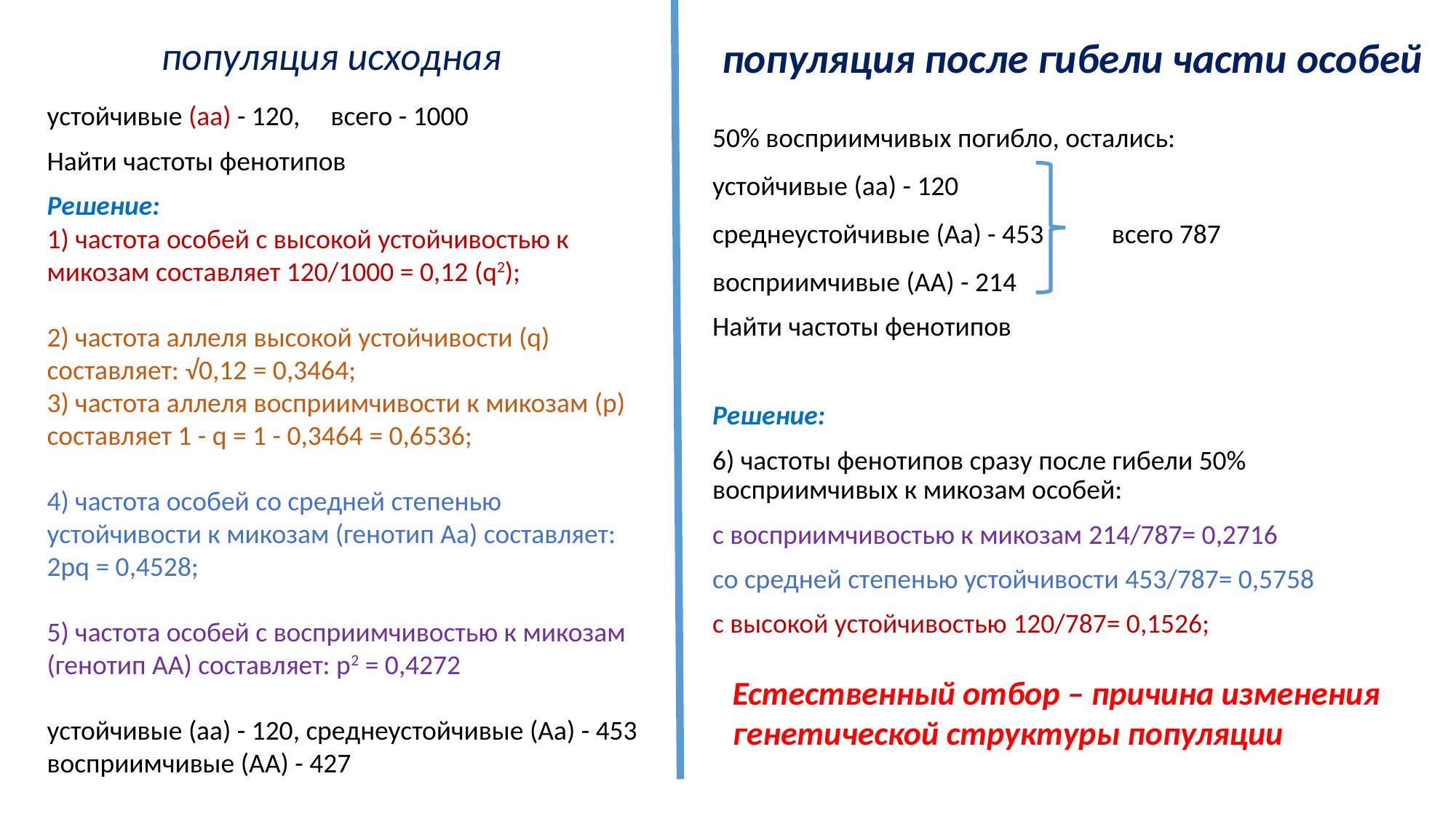

популяция после гибели части особей
# популяция исходная
устойчивые (аа) - 120,     всего - 1000
Найти частоты фенотипов
Решение:
1) частота особей с высокой устойчивостью к микозам составляет 120/1000 = 0,12 (q2);

2) частота аллеля высокой устойчивости (q) составляет: √0,12 = 0,3464;
3) частота аллеля восприимчивости к микозам (р) составляет 1 - q = 1 - 0,3464 = 0,6536;

4) частота особей со средней степенью устойчивости к микозам (генотип Аа) составляет: 2рq = 0,4528;

5) частота особей с восприимчивостью к микозам (генотип АА) составляет: р2 = 0,4272

устойчивые (аа) - 120, среднеустойчивые (Аа) - 453
восприимчивые (АА) - 427

50% восприимчивых погибло, остались:
устойчивые (аа) - 120
среднеустойчивые (Аа) - 453           всего 787
восприимчивые (АА) - 214
Найти частоты фенотипов

Решение:
6) частоты фенотипов сразу после гибели 50% восприимчивых к микозам особей:
с восприимчивостью к микозам 214/787= 0,2716
со средней степенью устойчивости 453/787= 0,5758
с высокой устойчивостью 120/787= 0,1526;

Естественный отбор – причина изменения генетической структуры популяции